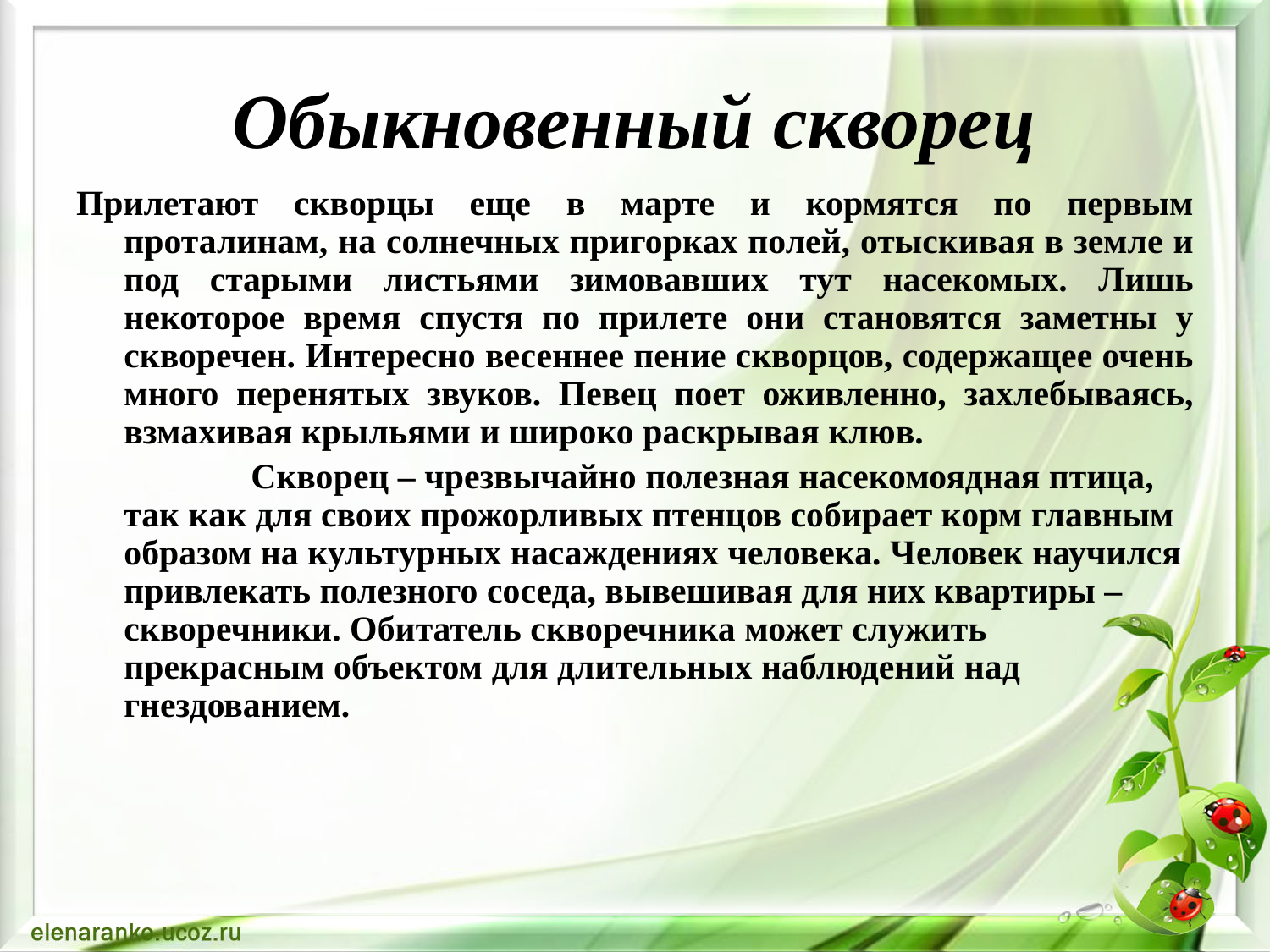

# Обыкновенный скворец
Прилетают скворцы еще в марте и кормятся по первым проталинам, на солнечных пригорках полей, отыскивая в земле и под старыми листьями зимовавших тут насекомых. Лишь некоторое время спустя по прилете они становятся заметны у скворечен. Интересно весеннее пение скворцов, содержащее очень много перенятых звуков. Певец поет оживленно, захлебываясь, взмахивая крыльями и широко раскрывая клюв.
		Скворец – чрезвычайно полезная насекомоядная птица, так как для своих прожорливых птенцов собирает корм главным образом на культурных насаждениях человека. Человек научился привлекать полезного соседа, вывешивая для них квартиры – скворечники. Обитатель скворечника может служить прекрасным объектом для длительных наблюдений над гнездованием.